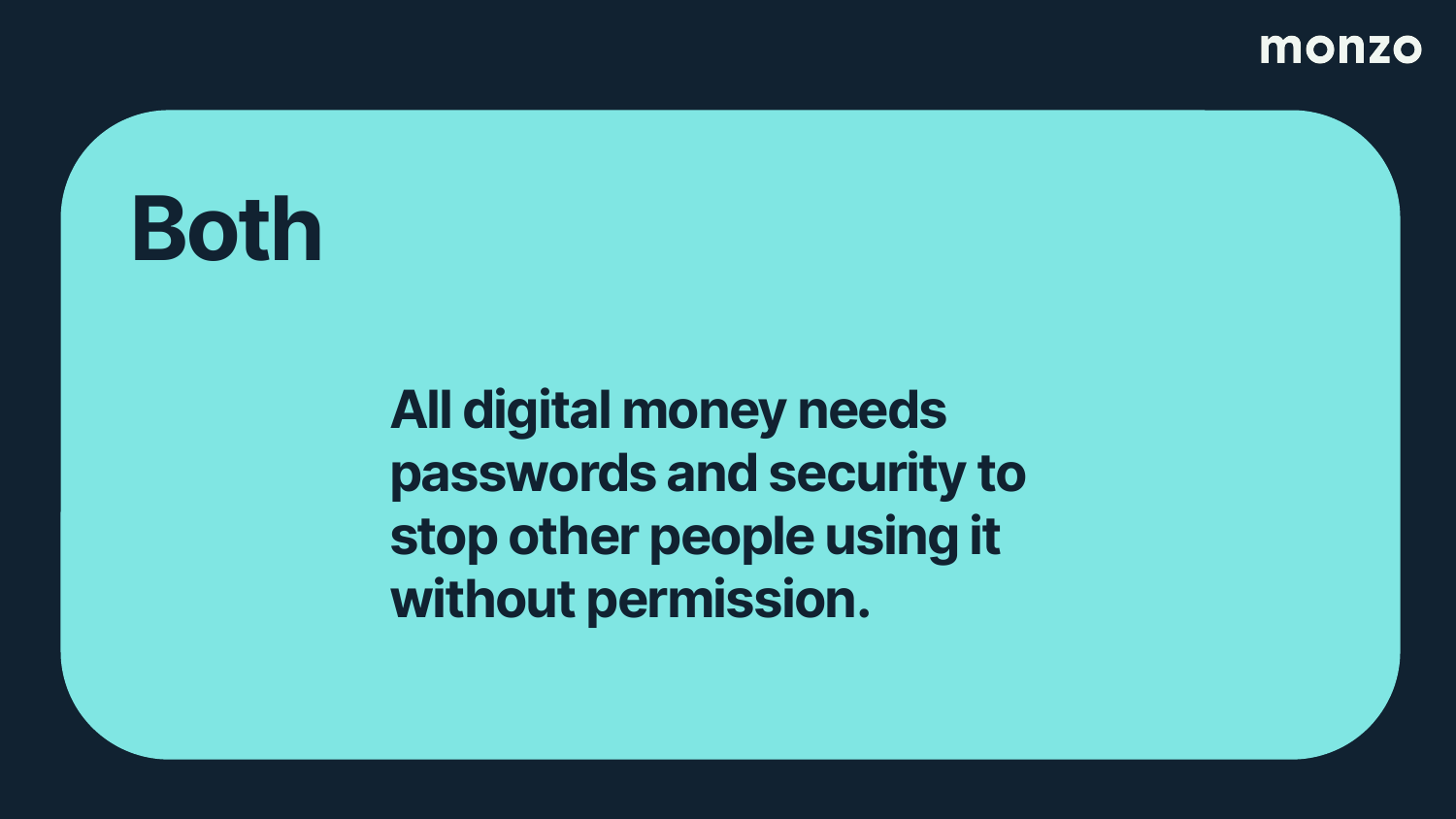

Both
All digital money needs passwords and security to stop other people using it without permission.